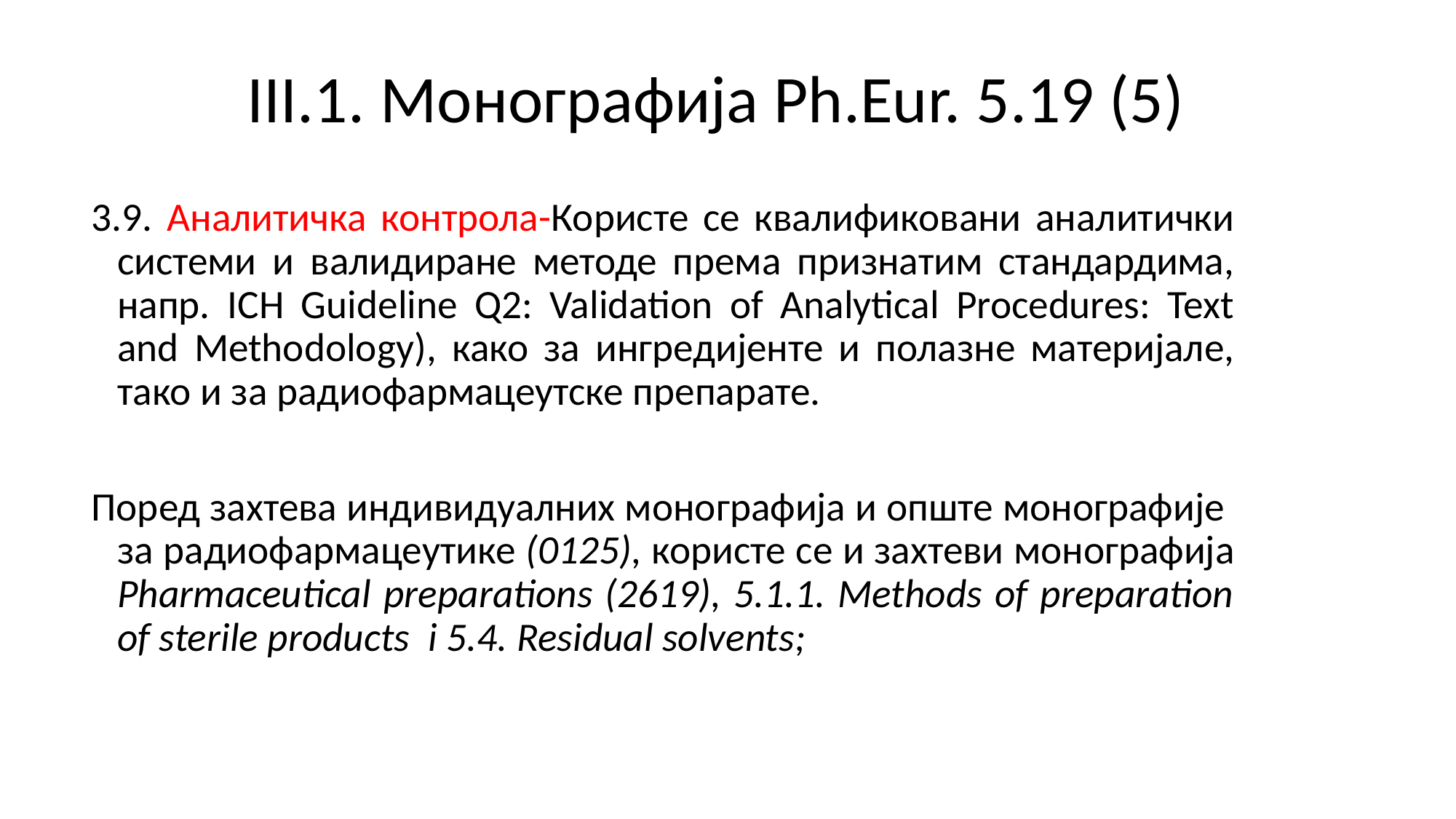

# III.1. Монографија Ph.Eur. 5.19 (5)
3.9. Аналитичка контрола-Користе се квалификовани аналитички системи и валидиране методе према признатим стандардима, напр. ICH Guideline Q2: Validation of Analytical Procedures: Text and Methodology), како за ингредијенте и полазне материјале, тако и за радиофармацеутске препарате.

Поред захтева индивидуалних монографија и опште монографије  за радиофармацеутике (0125), користе се и захтеви монографија Pharmaceutical preparations (2619), 5.1.1. Methods of preparation of sterile products  i 5.4. Residual solvents;